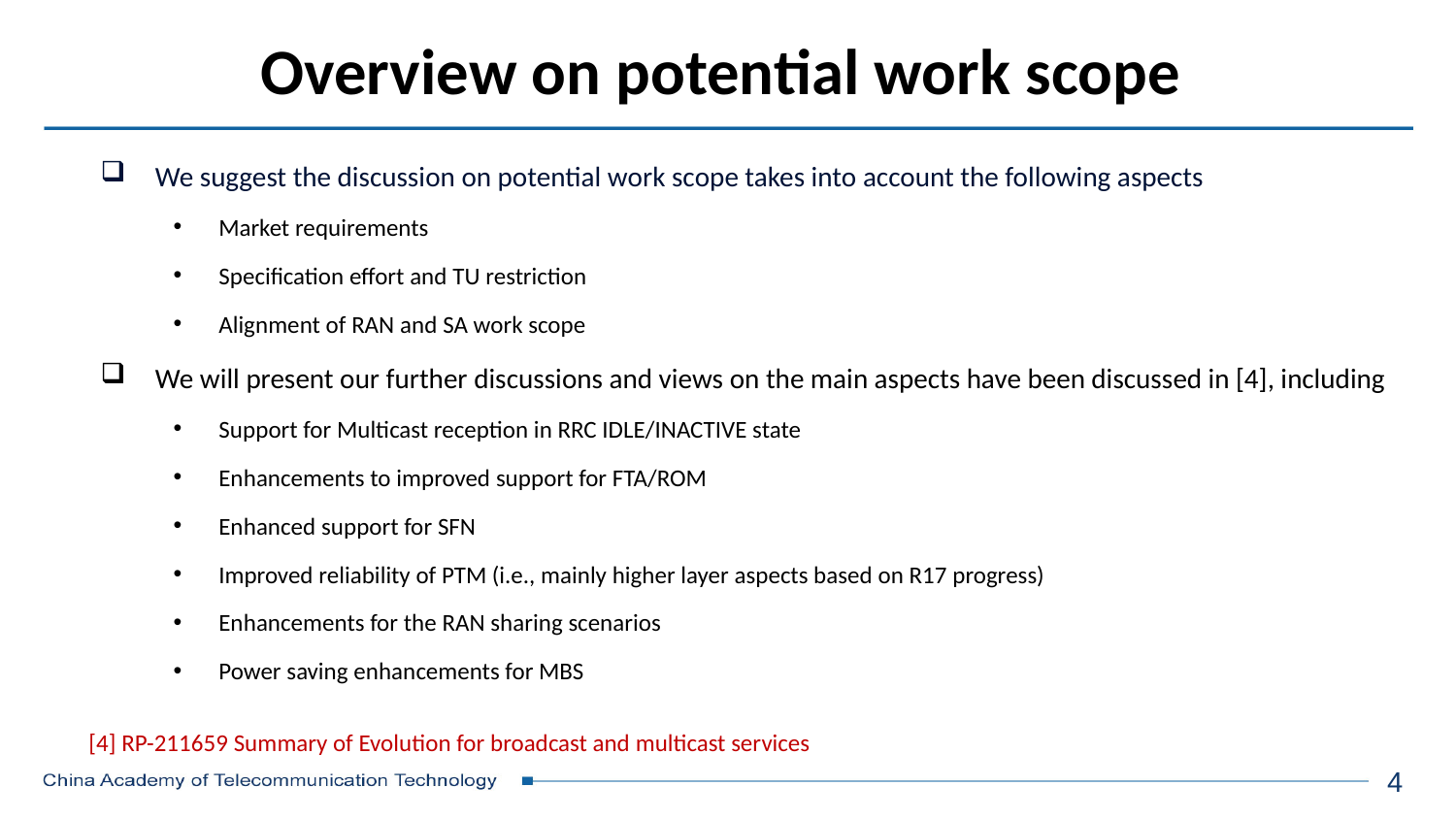

# Overview on potential work scope
We suggest the discussion on potential work scope takes into account the following aspects
Market requirements
Specification effort and TU restriction
Alignment of RAN and SA work scope
We will present our further discussions and views on the main aspects have been discussed in [4], including
Support for Multicast reception in RRC IDLE/INACTIVE state
Enhancements to improved support for FTA/ROM
Enhanced support for SFN
Improved reliability of PTM (i.e., mainly higher layer aspects based on R17 progress)
Enhancements for the RAN sharing scenarios
Power saving enhancements for MBS
[4] RP-211659 Summary of Evolution for broadcast and multicast services
4